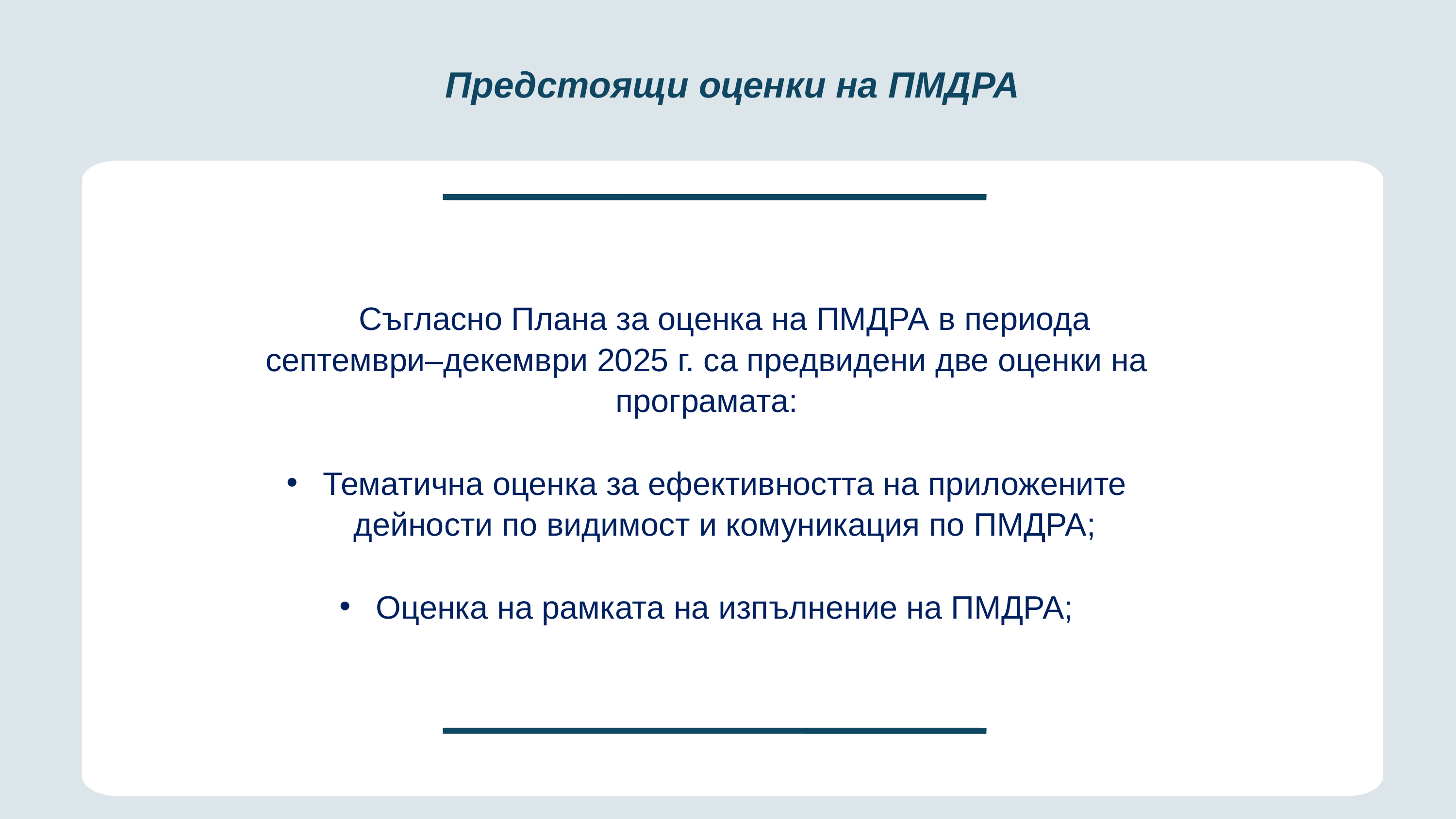

Предстоящи оценки на ПМДРА

Съгласно Плана за оценка на ПМДРА в периода септември–декември 2025 г. са предвидени две оценки на програмата:

Тематична оценка за ефективността на приложените дейности по видимост и комуникация по ПМДРА;

Оценка на рамката на изпълнение на ПМДРА;